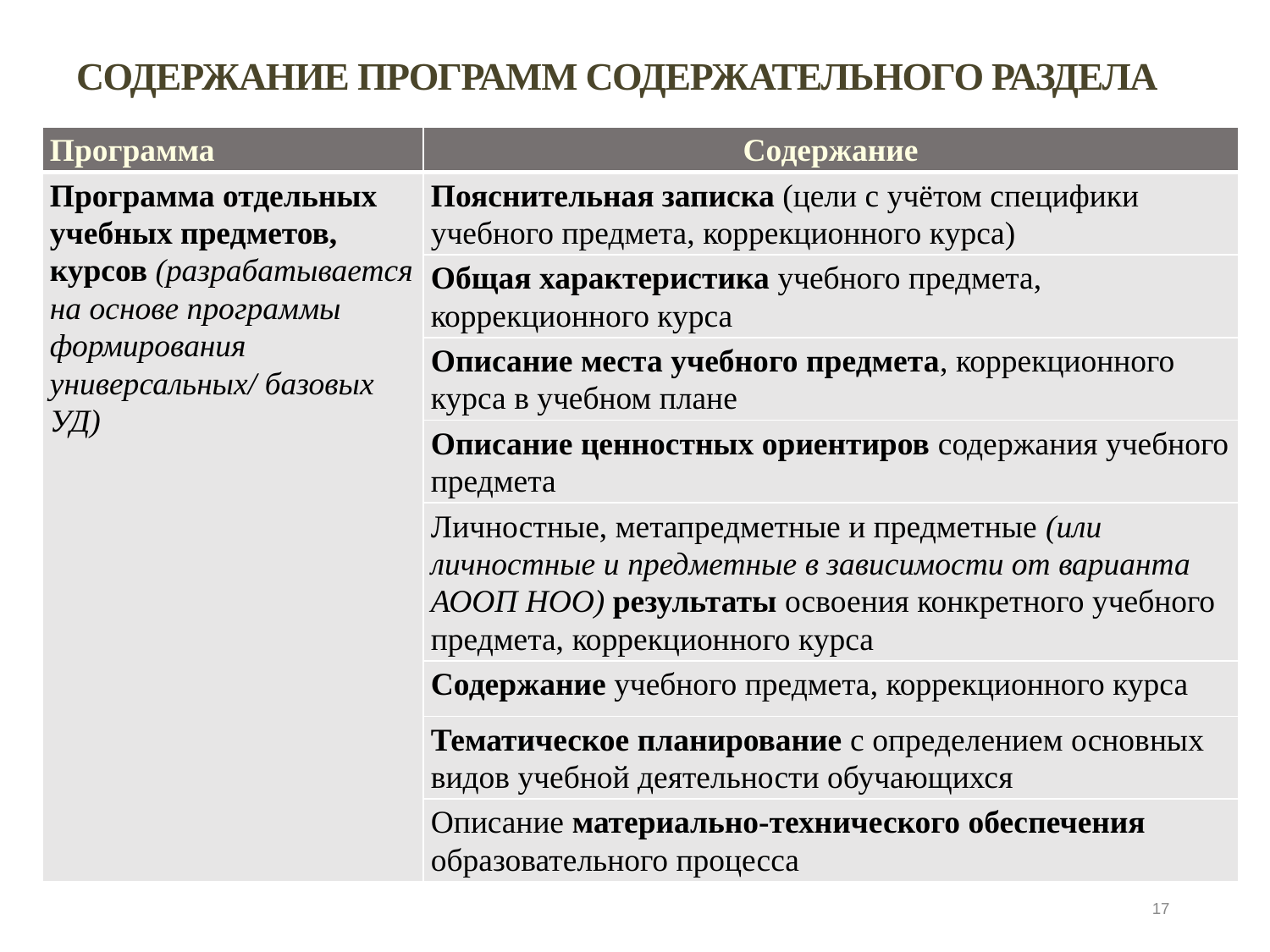

# Содержание Программ содержательного раздела
| Программа | Содержание |
| --- | --- |
| Программа отдельных учебных предметов, курсов (разрабатывается на основе программы формирования универсальных/ базовых УД) | Пояснительная записка (цели с учётом специфики учебного предмета, коррекционного курса) |
|  | Общая характеристика учебного предмета, коррекционного курса |
|  | Описание места учебного предмета, коррекционного курса в учебном плане |
|  | Описание ценностных ориентиров содержания учебного предмета |
|  | Личностные, метапредметные и предметные (или личностные и предметные в зависимости от варианта АООП НОО) результаты освоения конкретного учебного предмета, коррекционного курса |
|  | Содержание учебного предмета, коррекционного курса |
|  | Тематическое планирование с определением основных видов учебной деятельности обучающихся |
|  | Описание материально-технического обеспечения образовательного процесса |
17